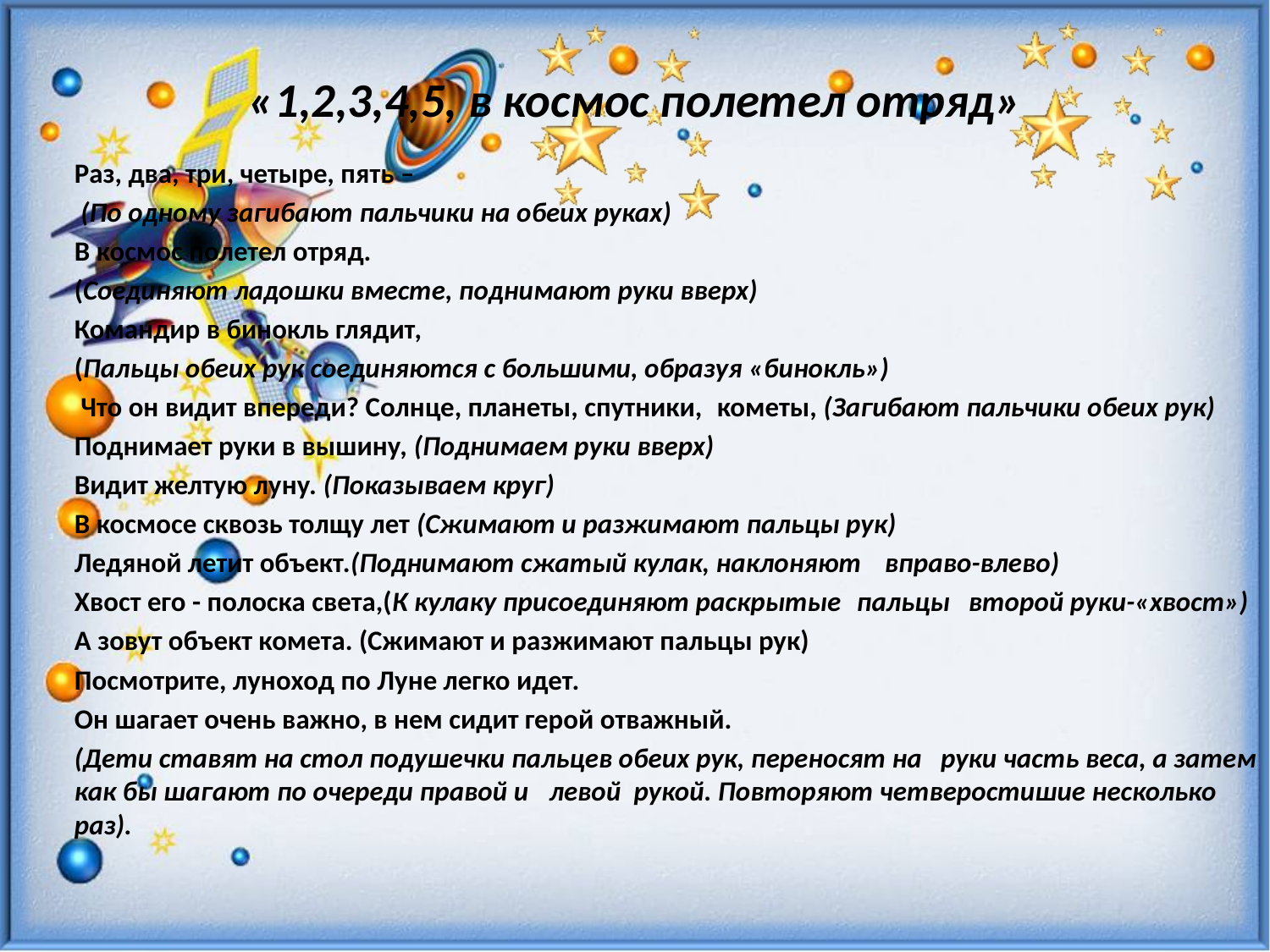

# «1,2,3,4,5, в космос полетел отряд»
 			Раз, два, три, четыре, пять –
			 (По одному загибают пальчики на обеих руках)
			В космос полетел отряд.
			(Соединяют ладошки вместе, поднимают руки вверх)
			Командир в бинокль глядит,
			(Пальцы обеих рук соединяются с большими, образуя «бинокль»)
			 Что он видит впереди? Солнце, планеты, спутники, 				кометы, (Загибают пальчики обеих рук)
			Поднимает руки в вышину, (Поднимаем руки вверх)
			Видит желтую луну. (Показываем круг)
			В космосе сквозь толщу лет (Сжимают и разжимают пальцы рук)
			Ледяной летит объект.(Поднимают сжатый кулак, наклоняют 		вправо-влево)
			Хвост его - полоска света,(К кулаку присоединяют раскрытые 			пальцы 	второй руки-«хвост»)
			А зовут объект комета. (Сжимают и разжимают пальцы рук)
			Посмотрите, луноход по Луне легко идет.
			Он шагает очень важно, в нем сидит герой отважный.
 			(Дети ставят на стол подушечки пальцев обеих рук, переносят на 		руки часть веса, а затем как бы шагают по очереди правой и 		левой  рукой. Повторяют четверостишие несколько раз).